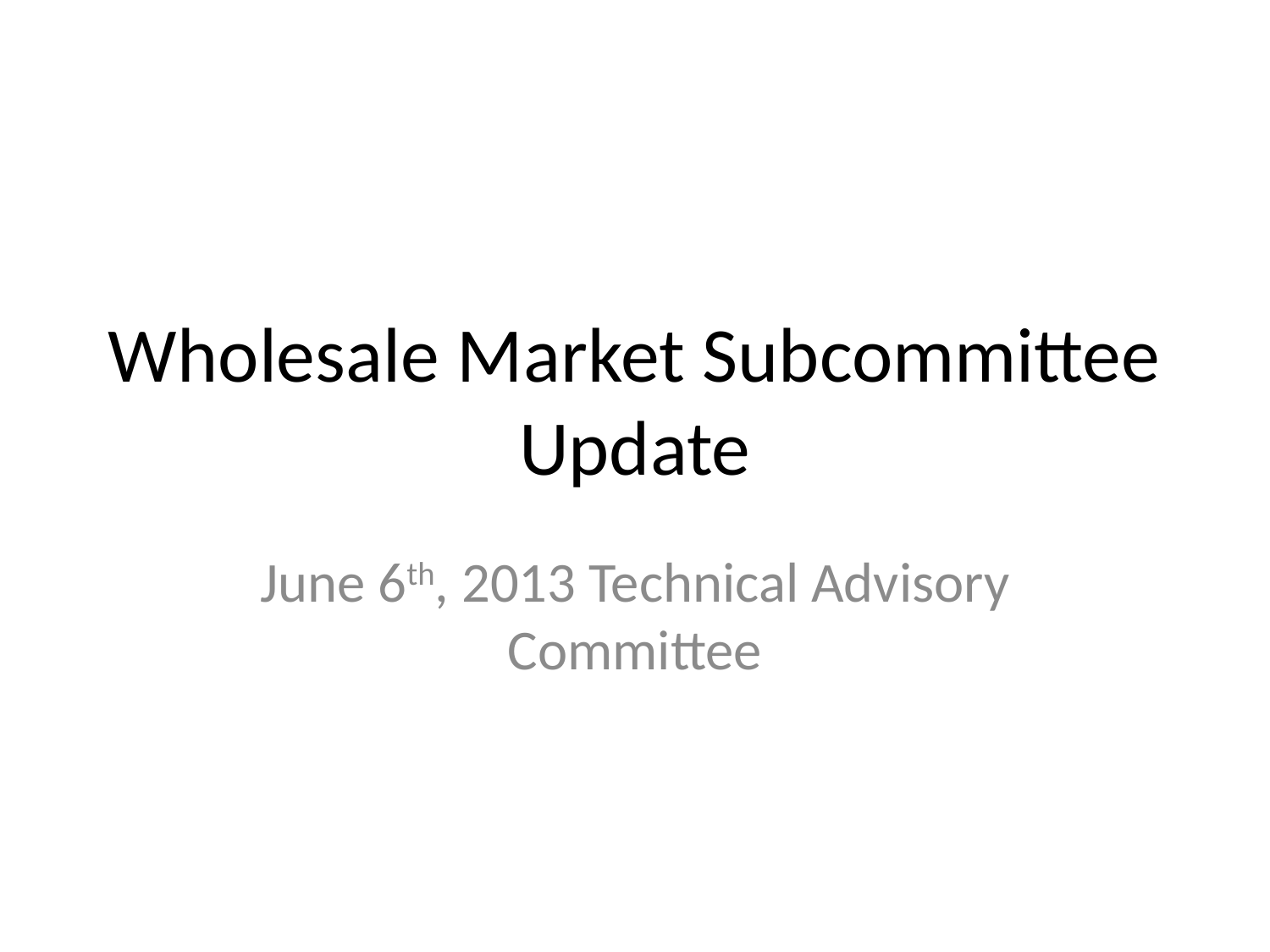

# Wholesale Market Subcommittee Update
June 6th, 2013 Technical Advisory Committee